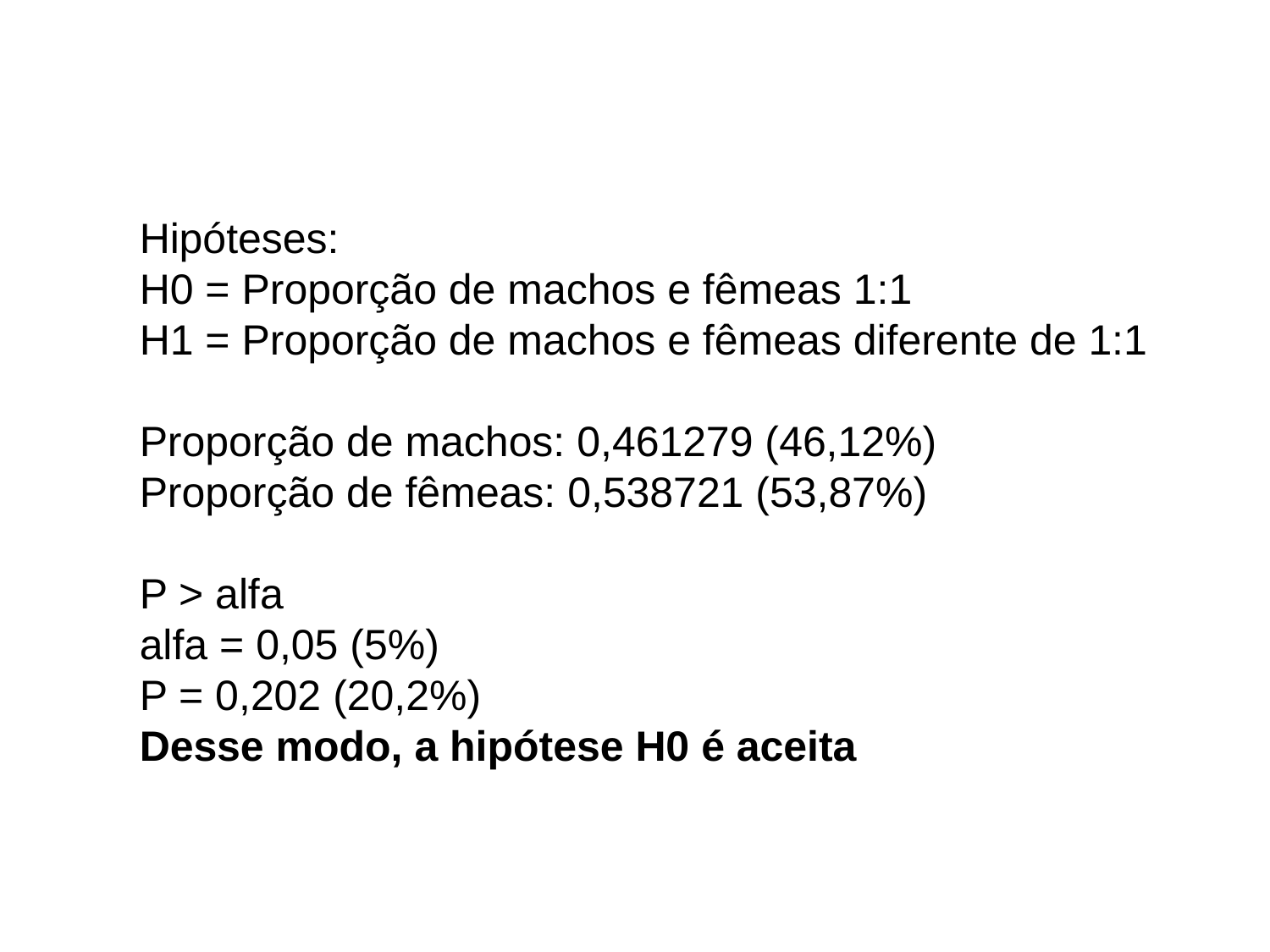

Hipóteses:
	H0 = Proporção de machos e fêmeas 1:1
	H1 = Proporção de machos e fêmeas diferente de 1:1

	Proporção de machos: 0,461279 (46,12%)
	Proporção de fêmeas: 0,538721 (53,87%)

	P > alfa
	alfa = 0,05 (5%)
	P = 0,202 (20,2%)
	Desse modo, a hipótese H0 é aceita